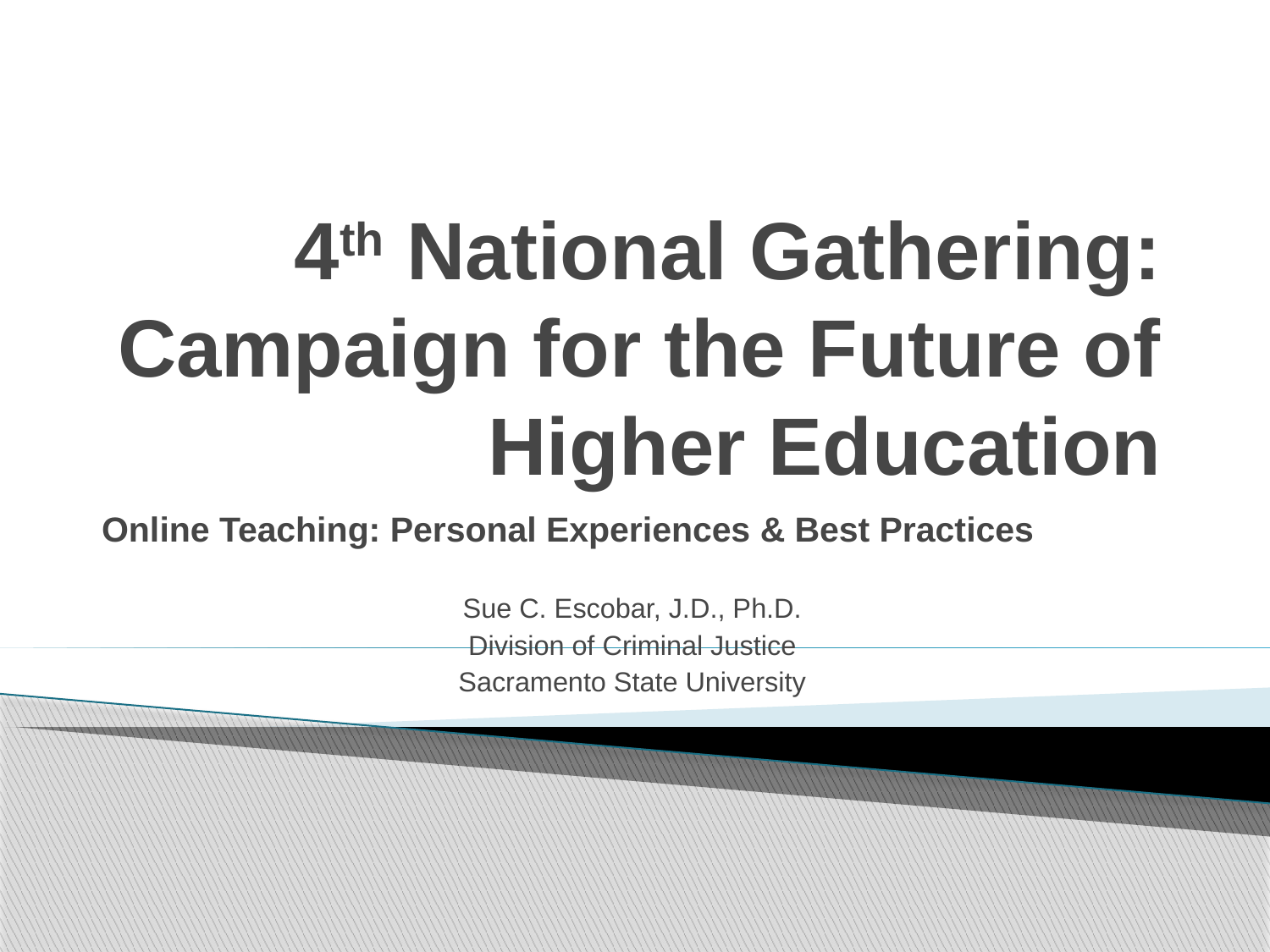

# 4th National Gathering: Campaign for the Future of Higher Education
Online Teaching: Personal Experiences & Best Practices

Sue C. Escobar, J.D., Ph.D.
Division of Criminal Justice
Sacramento State University